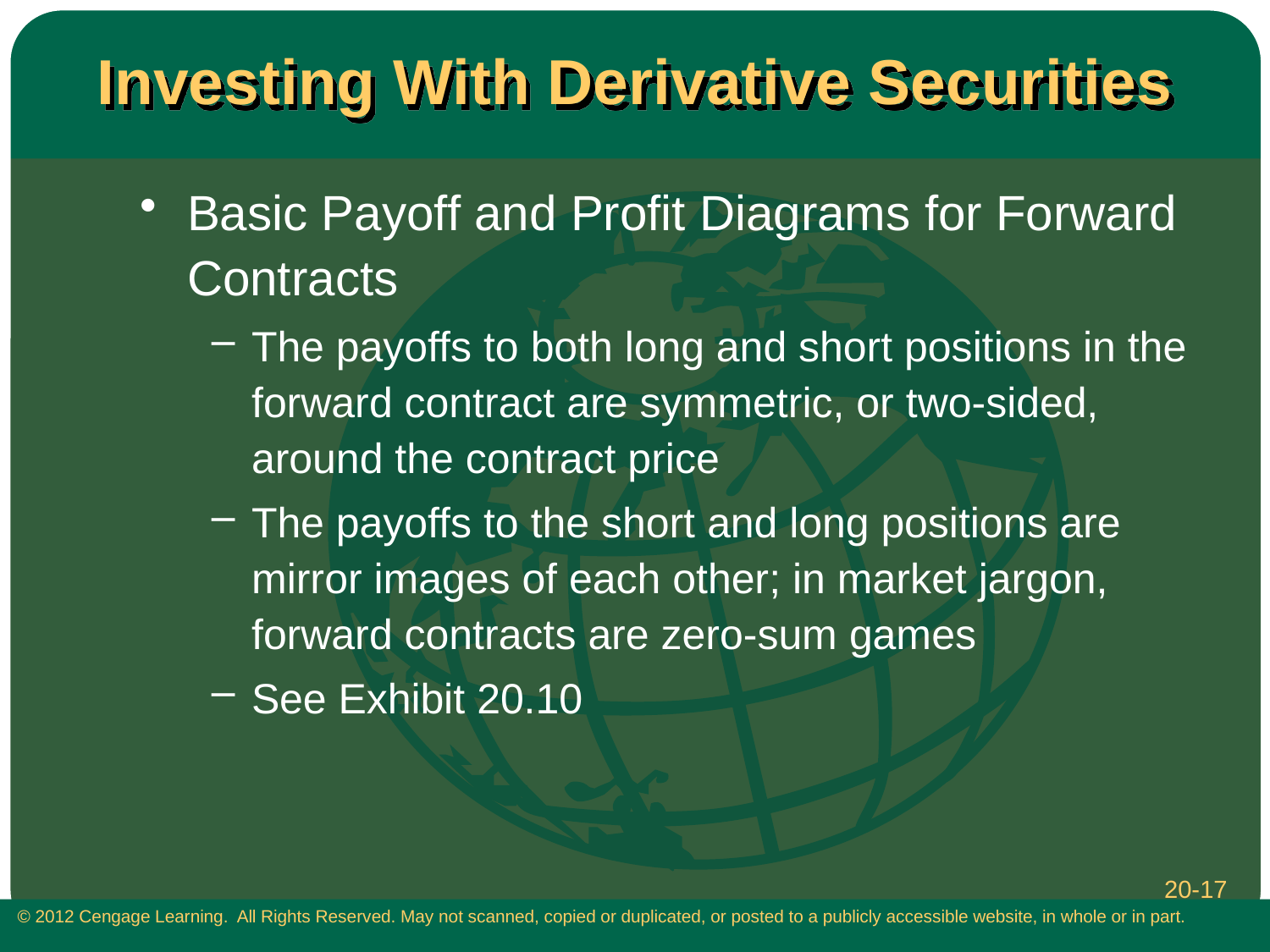

# Investing With Derivative Securities
Basic Payoff and Profit Diagrams for Forward Contracts
The payoffs to both long and short positions in the forward contract are symmetric, or two-sided, around the contract price
The payoffs to the short and long positions are mirror images of each other; in market jargon, forward contracts are zero-sum games
See Exhibit 20.10
20-17
 © 2012 Cengage Learning.  All Rights Reserved. May not scanned, copied or duplicated, or posted to a publicly accessible website, in whole or in part.